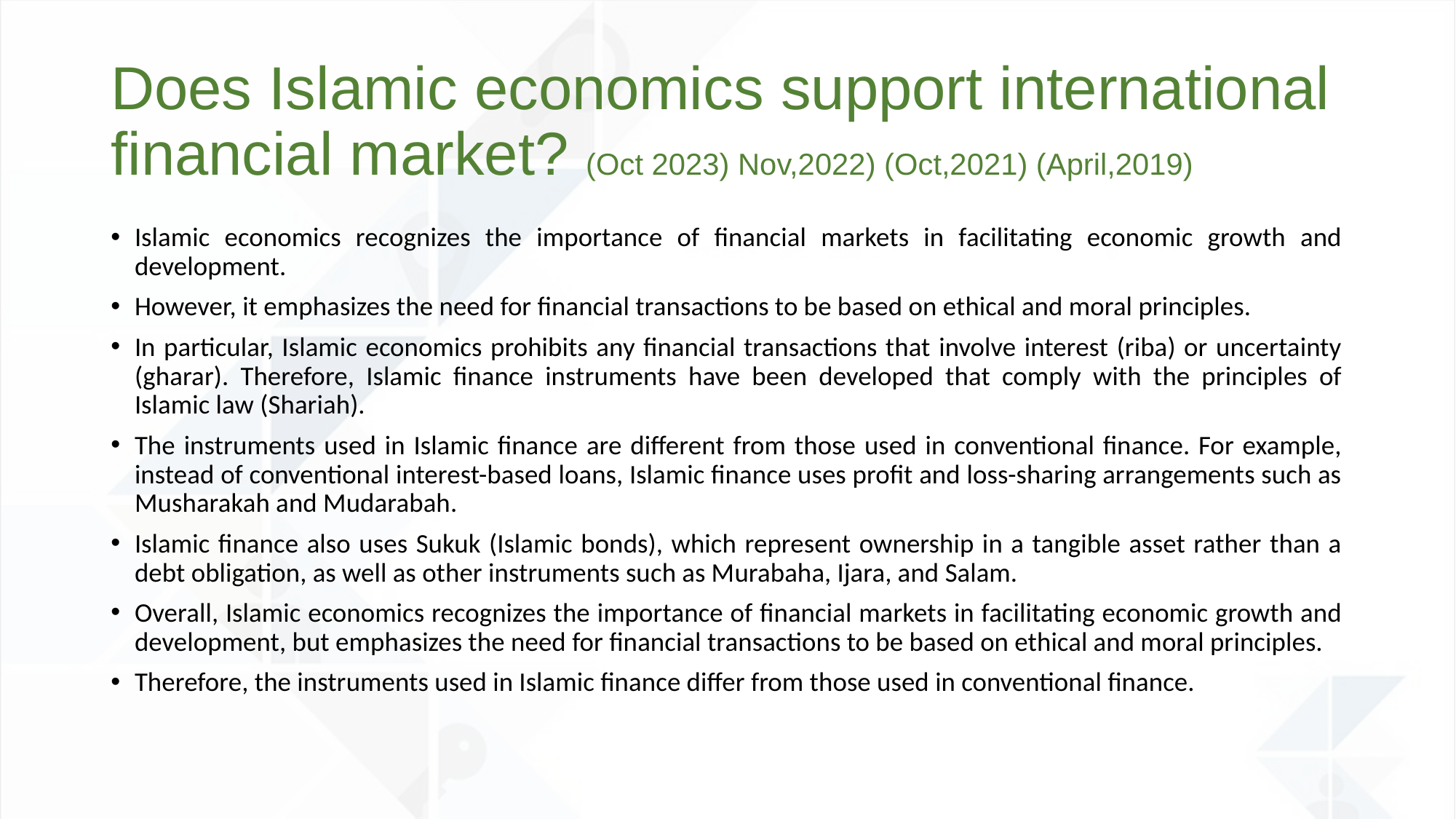

# Does Islamic economics support international financial market? (Oct 2023) Nov,2022) (Oct,2021) (April,2019)
Islamic economics recognizes the importance of financial markets in facilitating economic growth and development.
However, it emphasizes the need for financial transactions to be based on ethical and moral principles.
In particular, Islamic economics prohibits any financial transactions that involve interest (riba) or uncertainty (gharar). Therefore, Islamic finance instruments have been developed that comply with the principles of Islamic law (Shariah).
The instruments used in Islamic finance are different from those used in conventional finance. For example, instead of conventional interest-based loans, Islamic finance uses profit and loss-sharing arrangements such as Musharakah and Mudarabah.
Islamic finance also uses Sukuk (Islamic bonds), which represent ownership in a tangible asset rather than a debt obligation, as well as other instruments such as Murabaha, Ijara, and Salam.
Overall, Islamic economics recognizes the importance of financial markets in facilitating economic growth and development, but emphasizes the need for financial transactions to be based on ethical and moral principles.
Therefore, the instruments used in Islamic finance differ from those used in conventional finance.